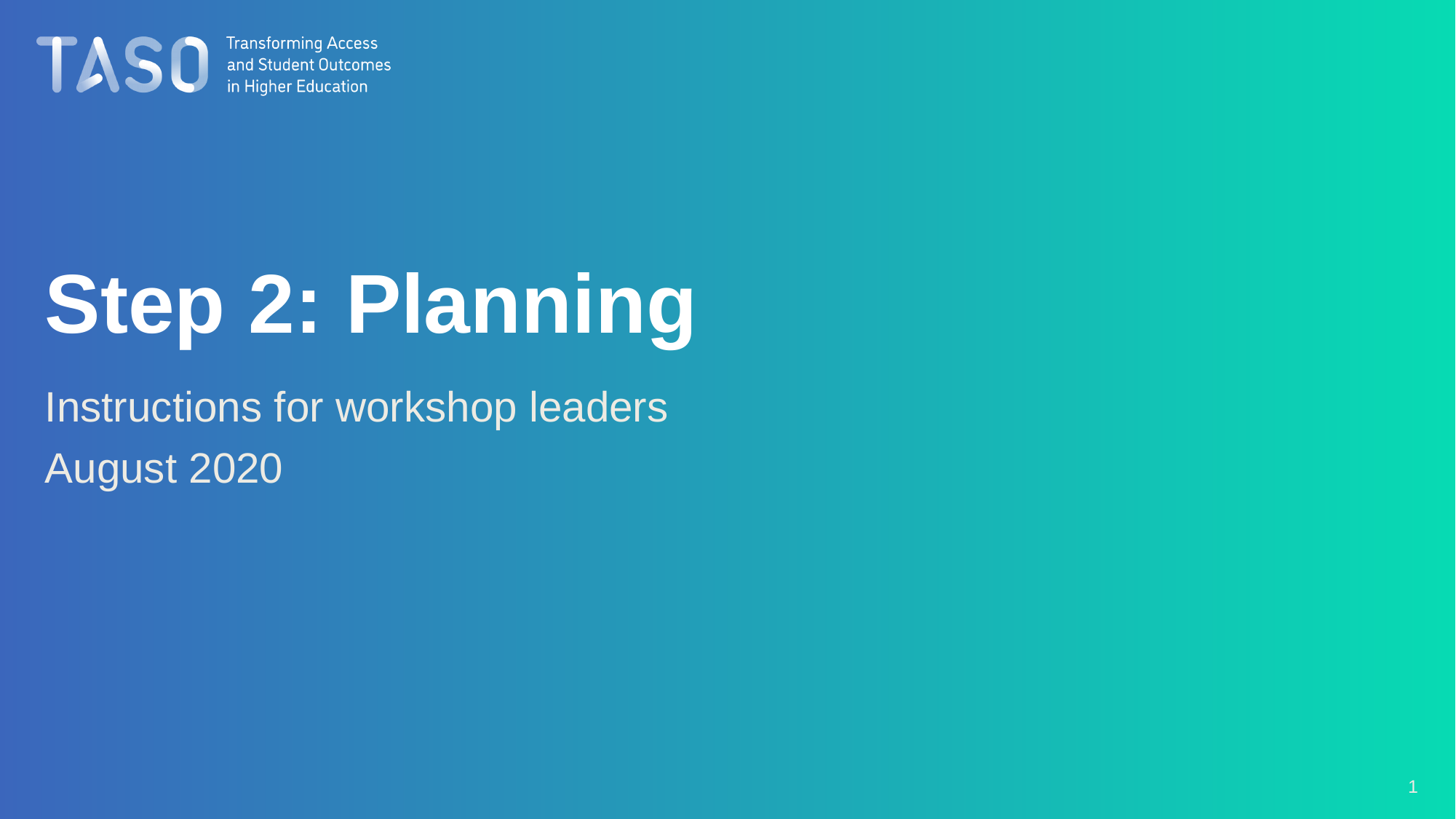

# Step 2: Planning
Instructions for workshop leaders
August 2020

1